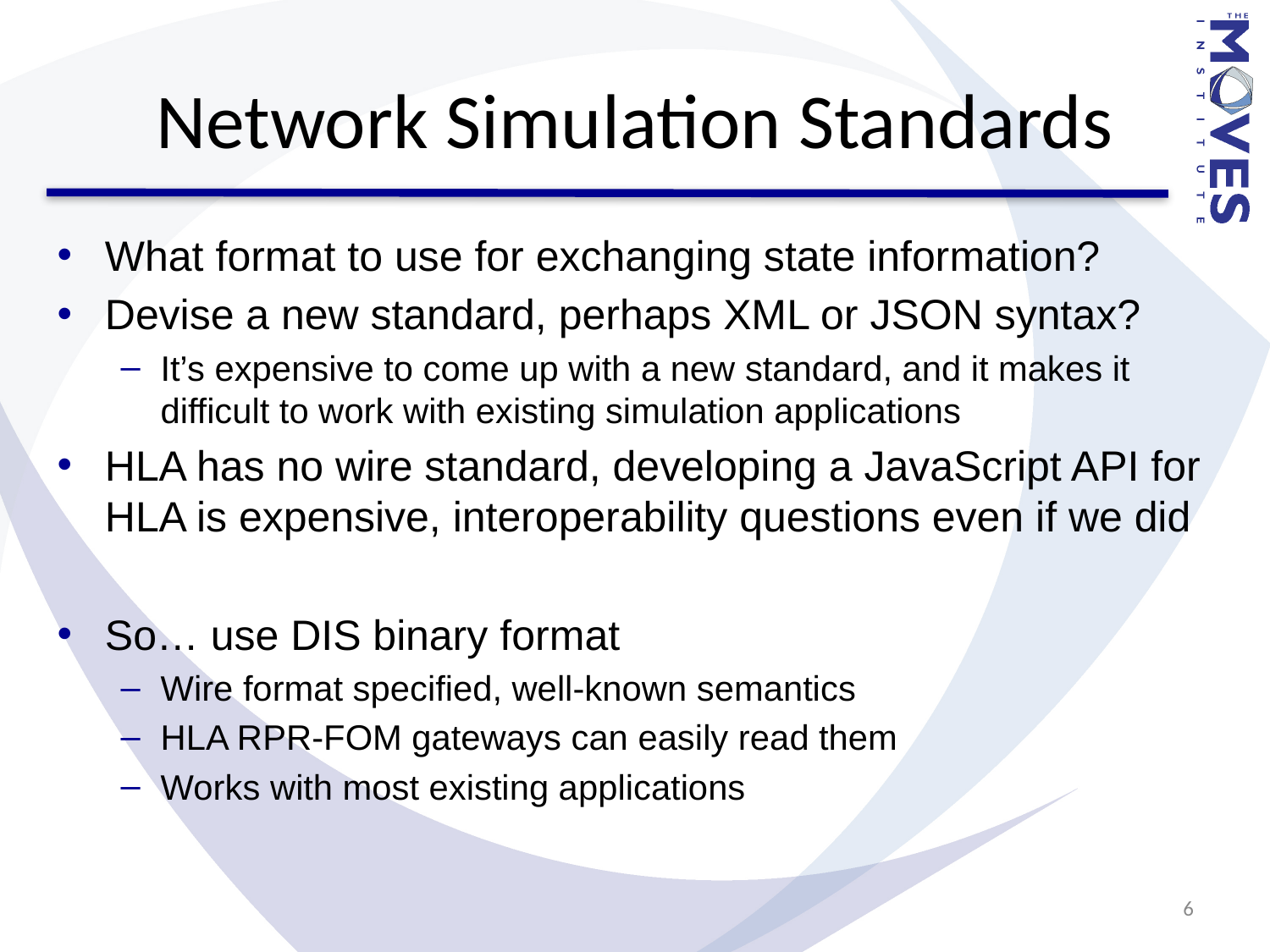

# Network Simulation Standards
What format to use for exchanging state information?
Devise a new standard, perhaps XML or JSON syntax?
It’s expensive to come up with a new standard, and it makes it difficult to work with existing simulation applications
HLA has no wire standard, developing a JavaScript API for HLA is expensive, interoperability questions even if we did

So… use DIS binary format
Wire format specified, well-known semantics
HLA RPR-FOM gateways can easily read them
Works with most existing applications
6